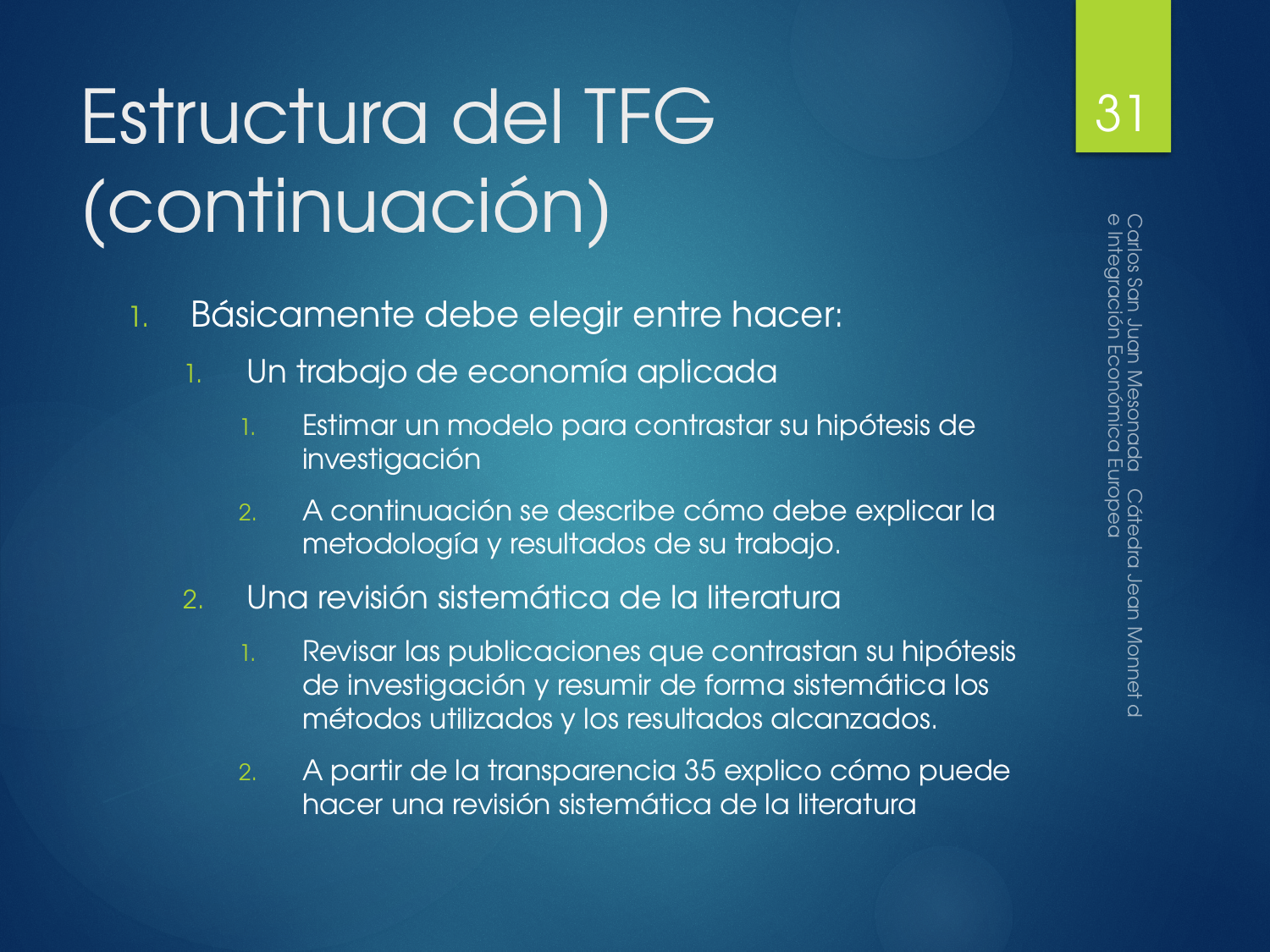

31
# Estructura del TFG (continuación)
Básicamente debe elegir entre hacer:
Un trabajo de economía aplicada
Estimar un modelo para contrastar su hipótesis de investigación
A continuación se describe cómo debe explicar la metodología y resultados de su trabajo.
Una revisión sistemática de la literatura
Revisar las publicaciones que contrastan su hipótesis de investigación y resumir de forma sistemática los métodos utilizados y los resultados alcanzados.
A partir de la transparencia 35 explico cómo puede hacer una revisión sistemática de la literatura

Carlos San Juan Mesonada   Cátedra Jean Monnet de Integración Económica Europea